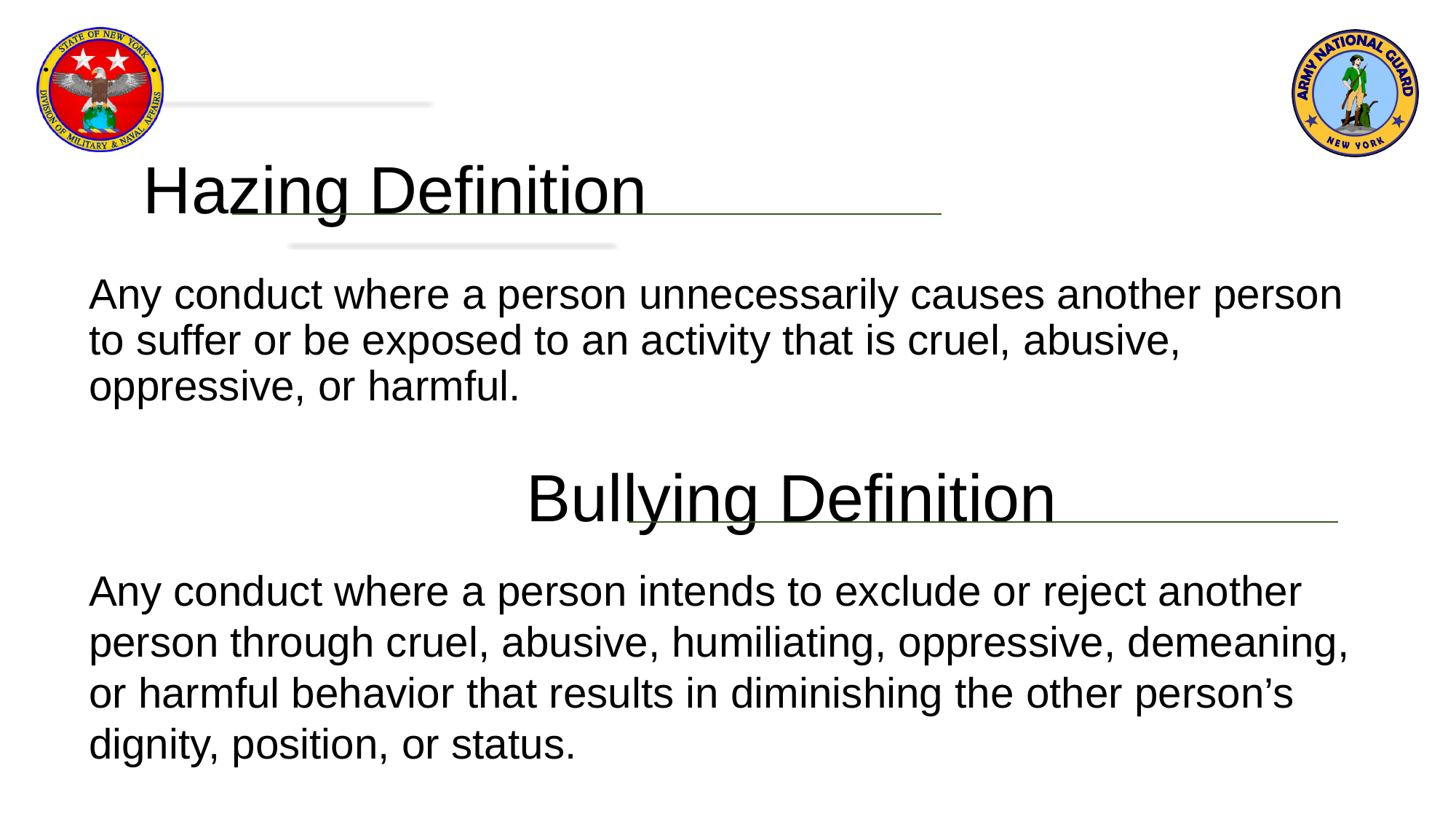

Hazing Definition
Any conduct where a person unnecessarily causes another person to suffer or be exposed to an activity that is cruel, abusive, oppressive, or harmful.
Bullying Definition
Any conduct where a person intends to exclude or reject another person through cruel, abusive, humiliating, oppressive, demeaning, or harmful behavior that results in diminishing the other person’s dignity, position, or status.